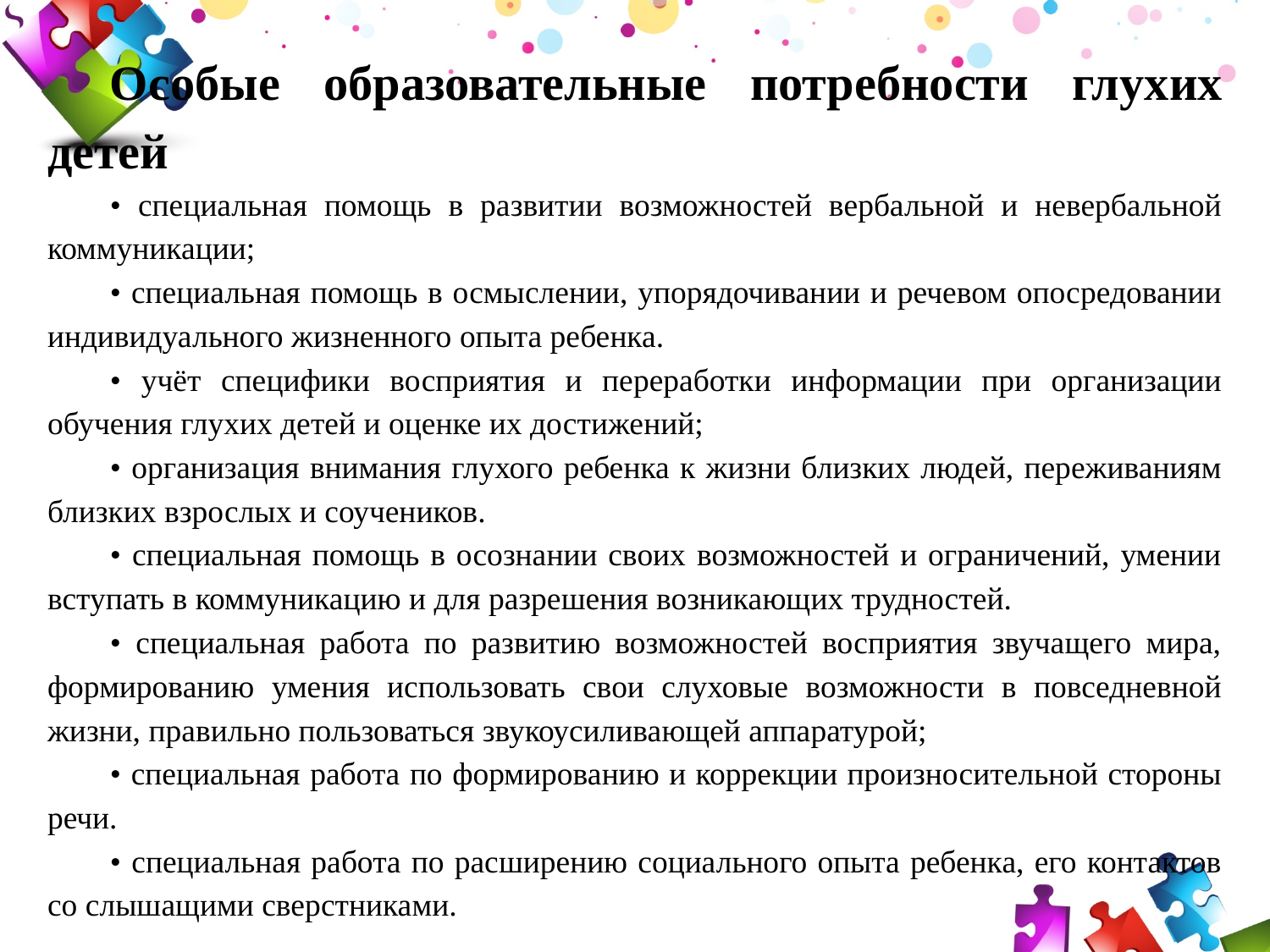

Особые образовательные потребности глухих детей
• специальная помощь в развитии возможностей вербальной и невербальной коммуникации;
• специальная помощь в осмыслении, упорядочивании и речевом опосредовании индивидуального жизненного опыта ребенка.
• учёт специфики восприятия и переработки информации при организации обучения глухих детей и оценке их достижений;
• организация внимания глухого ребенка к жизни близких людей, переживаниям близких взрослых и соучеников.
• специальная помощь в осознании своих возможностей и ограничений, умении вступать в коммуникацию и для разрешения возникающих трудностей.
• специальная работа по развитию возможностей восприятия звучащего мира, формированию умения использовать свои слуховые возможности в повседневной жизни, правильно пользоваться звукоусиливающей аппаратурой;
• специальная работа по формированию и коррекции произносительной стороны речи.
• специальная работа по расширению социального опыта ребенка, его контактов со слышащими сверстниками.